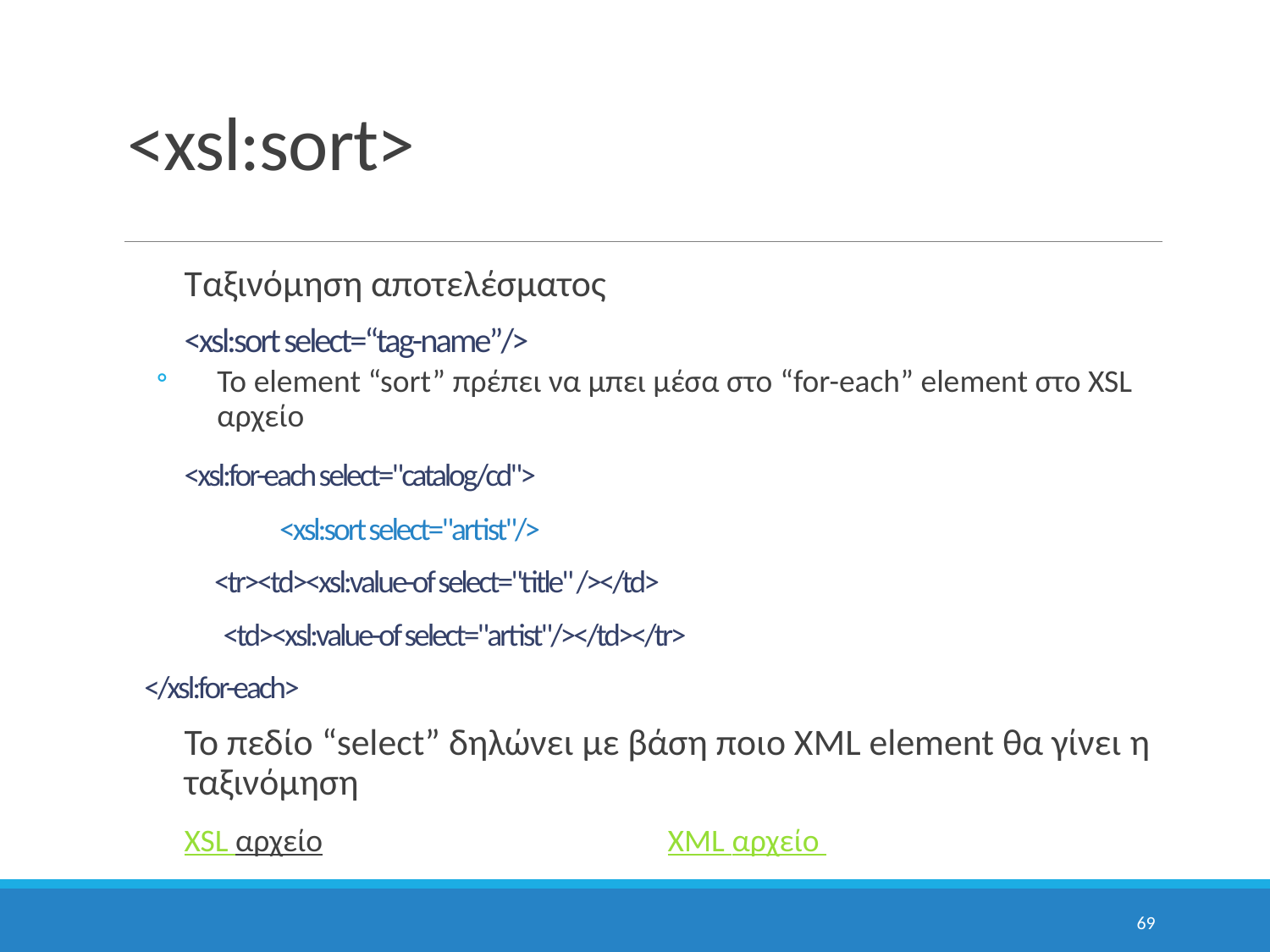

# <xsl:sort>
Ταξινόμηση αποτελέσματος
	<xsl:sort select=“tag-name”/>
Το element “sort” πρέπει να μπει μέσα στο “for-each” element στο XSL αρχείο
	<xsl:for-each select="catalog/cd">
		<xsl:sort select="artist"/>
	      <tr><td><xsl:value-of select="title" /></td>
	        <td><xsl:value-of select="artist"/></td></tr>
      </xsl:for-each>
Το πεδίο “select” δηλώνει με βάση ποιο XML element θα γίνει η ταξινόμηση
	XSL αρχείο				 XML αρχείο
69